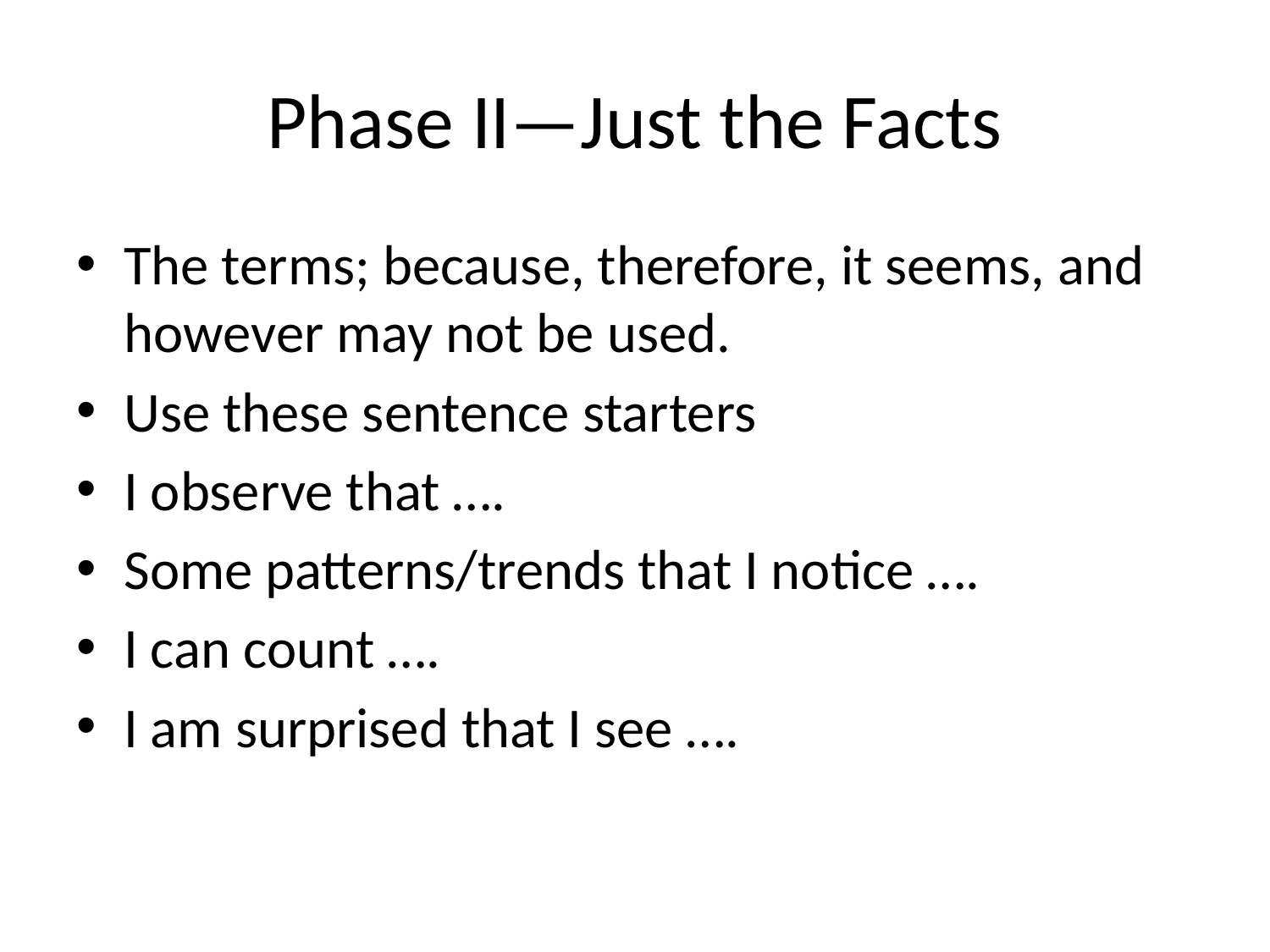

# Phase II—Just the Facts
The terms; because, therefore, it seems, and however may not be used.
Use these sentence starters
I observe that ….
Some patterns/trends that I notice ….
I can count ….
I am surprised that I see ….